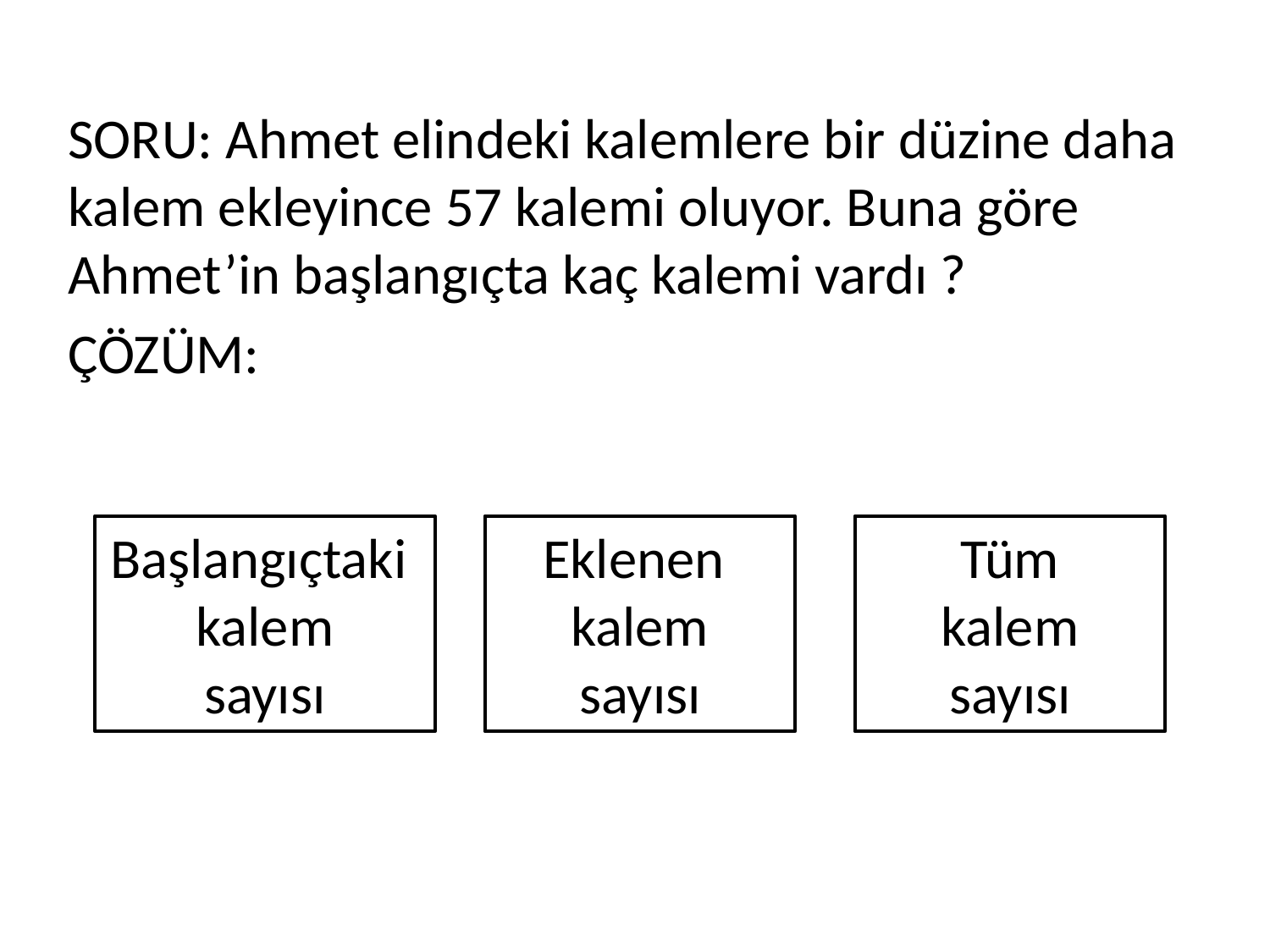

SORU: Ahmet elindeki kalemlere bir düzine daha kalem ekleyince 57 kalemi oluyor. Buna göre Ahmet’in başlangıçta kaç kalemi vardı ?
ÇÖZÜM:
Başlangıçtaki  kalem
sayısı
Eklenen
kalem
sayısı
Tüm
kalem
sayısı